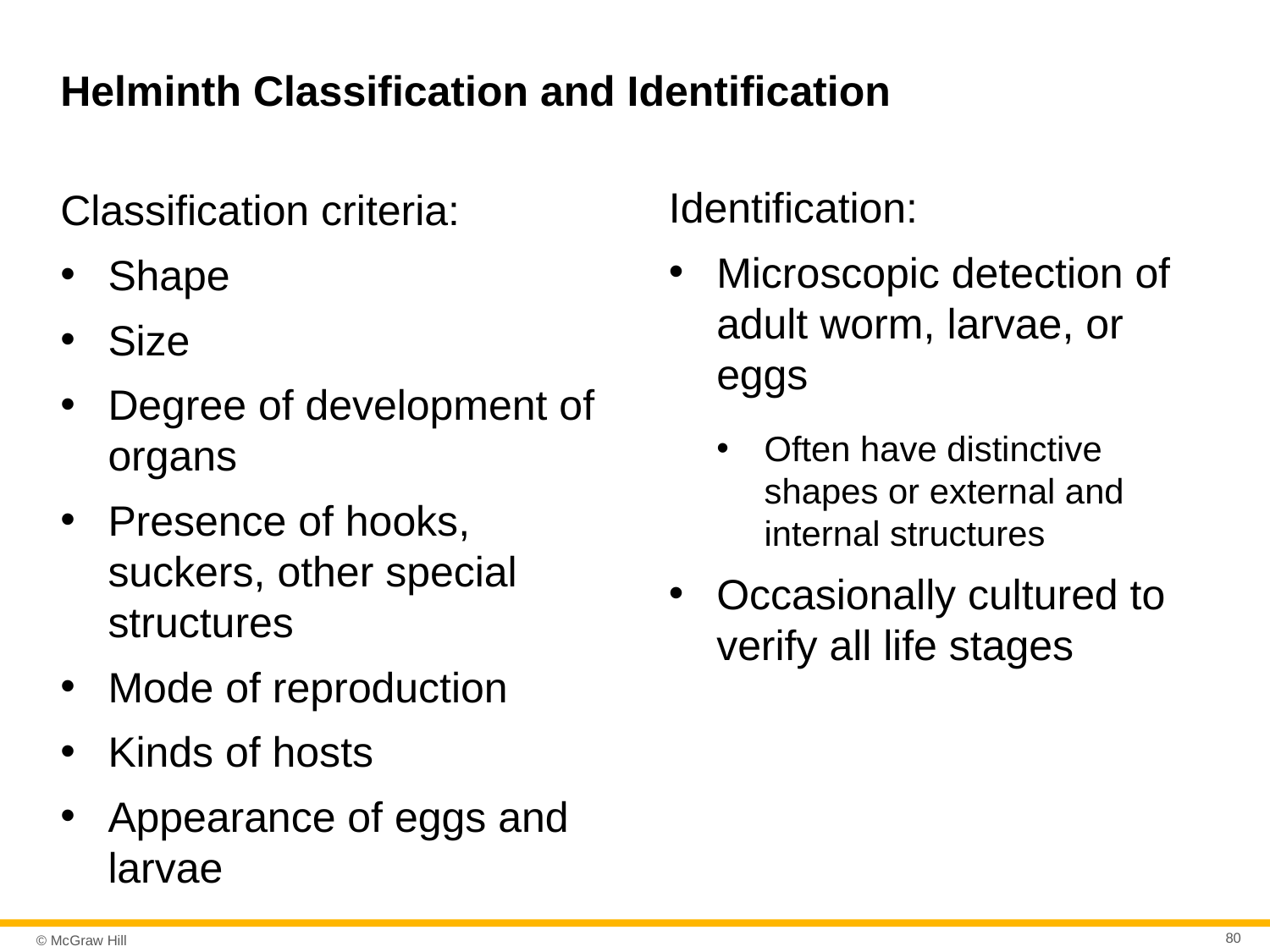

# Helminth Classification and Identification
Identification:
Microscopic detection of adult worm, larvae, or eggs
Often have distinctive shapes or external and internal structures
Occasionally cultured to verify all life stages

Classification criteria:
Shape
Size
Degree of development of organs
Presence of hooks, suckers, other special structures
Mode of reproduction
Kinds of hosts
Appearance of eggs and larvae